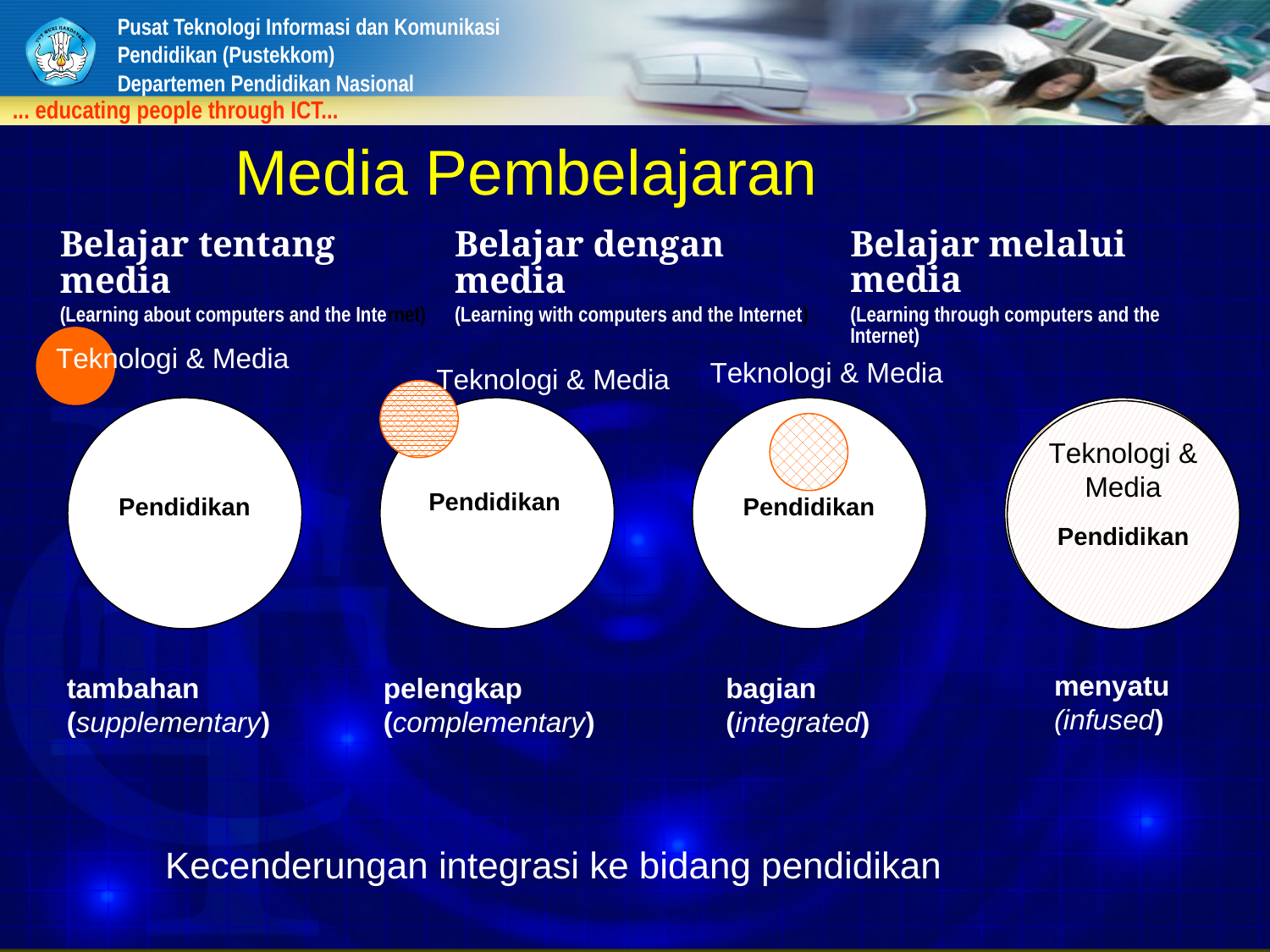

# Media Pembelajaran
Belajar tentang  media
(Learning about computers and the Internet)
Belajar dengan media
(Learning with computers and the Internet)
Belajar melalui media
(Learning through computers and the Internet)

Teknologi & Media
Pendidikan
Teknologi & Media
Teknologi & Media

Teknologi & Media
Pendidikan

Pendidikan

Pendidikan

menyatu
(infused)
tambahan
(supplementary)
pelengkap
(complementary)
bagian
(integrated)

	Kecenderungan integrasi ke bidang pendidikan